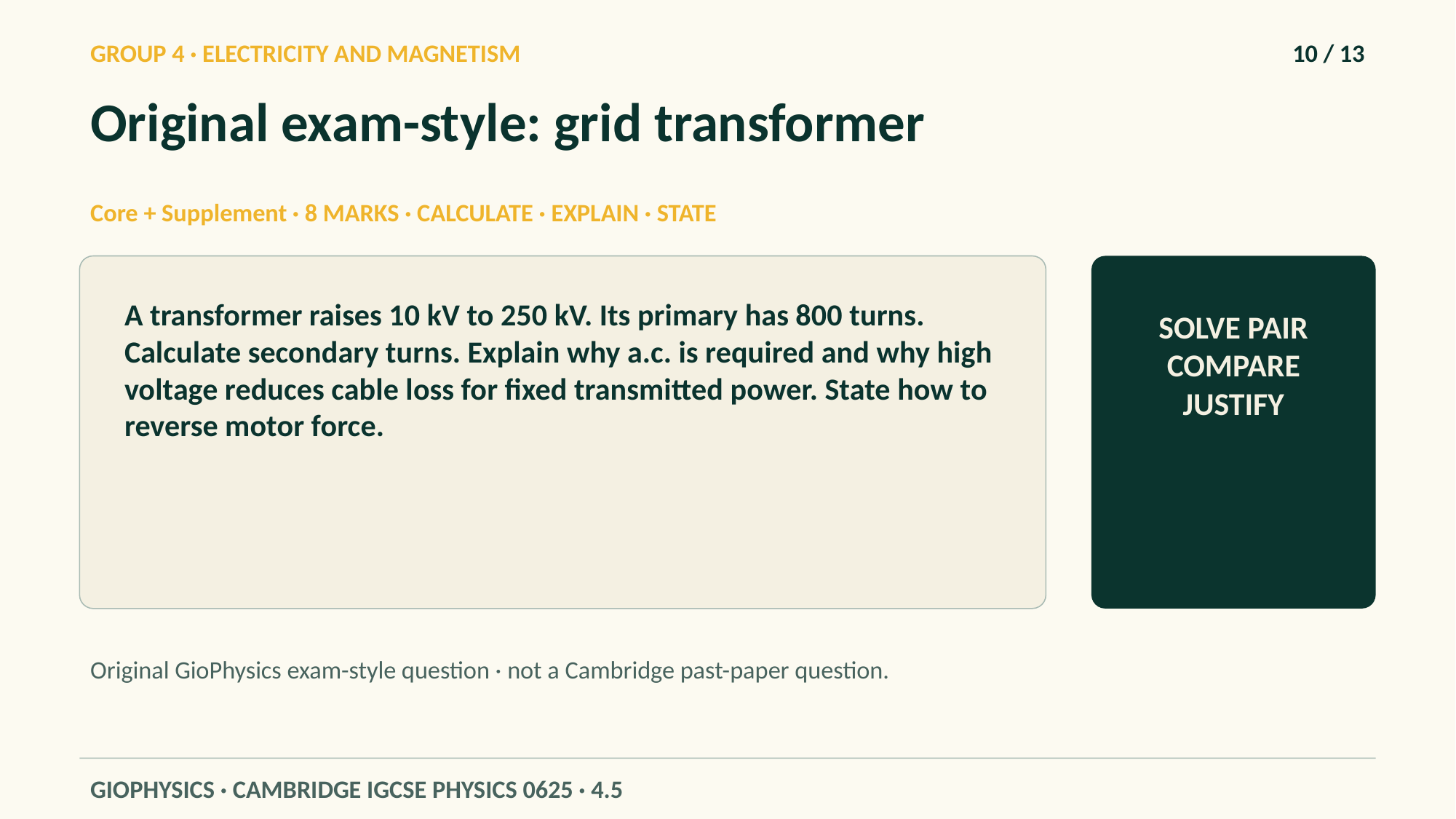

GROUP 4 · ELECTRICITY AND MAGNETISM
10 / 13
Original exam-style: grid transformer
Core + Supplement · 8 MARKS · CALCULATE · EXPLAIN · STATE

A transformer raises 10 kV to 250 kV. Its primary has 800 turns. Calculate secondary turns. Explain why a.c. is required and why high voltage reduces cable loss for fixed transmitted power. State how to reverse motor force.
SOLVE PAIR COMPARE JUSTIFY
Original GioPhysics exam-style question · not a Cambridge past-paper question.

GIOPHYSICS · CAMBRIDGE IGCSE PHYSICS 0625 · 4.5